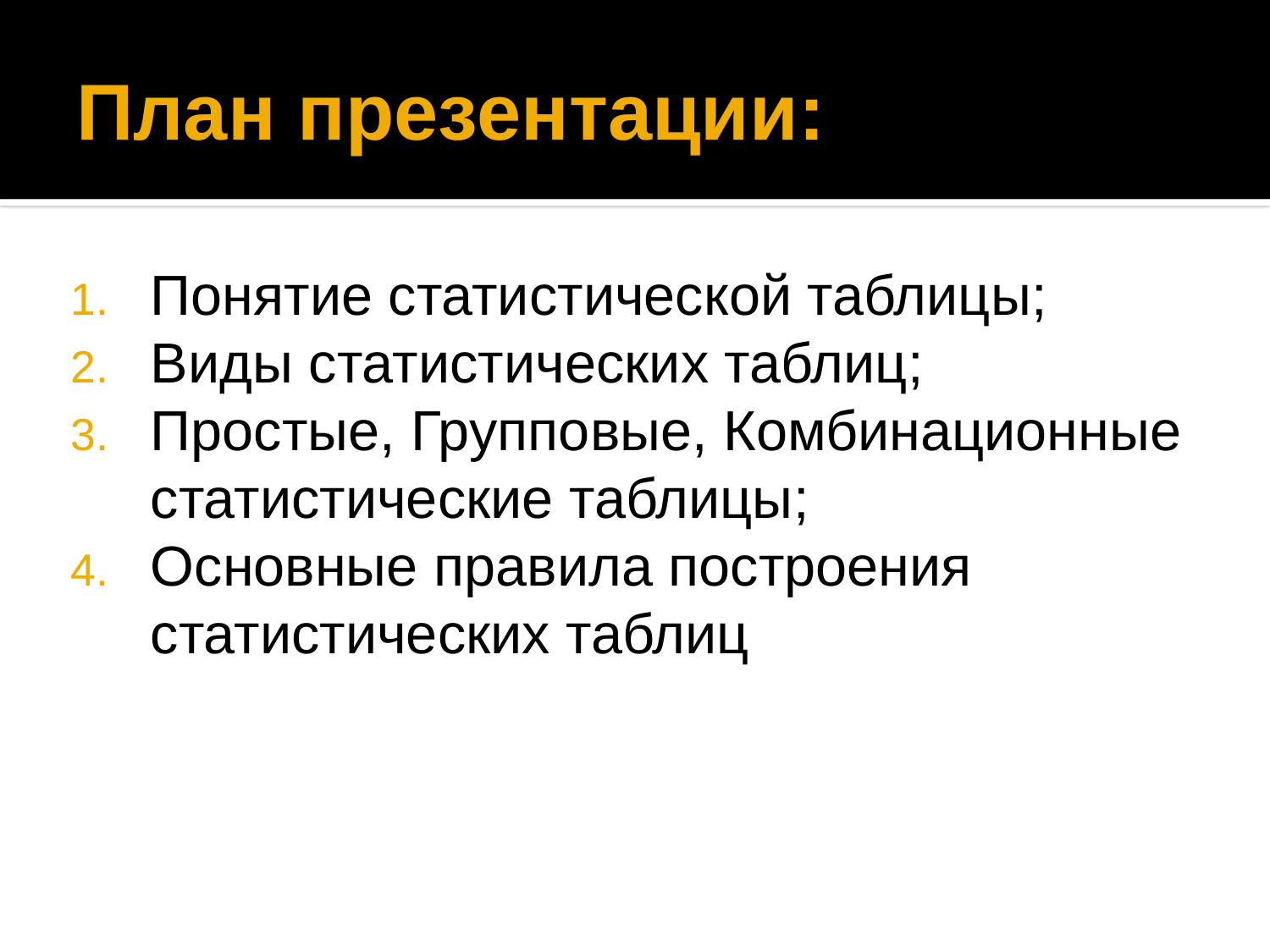

# План презентации:
Понятие статистической таблицы;
Виды статистических таблиц;
Простые, Групповые, Комбинационные статистические таблицы;
Основные правила построения статистических таблиц